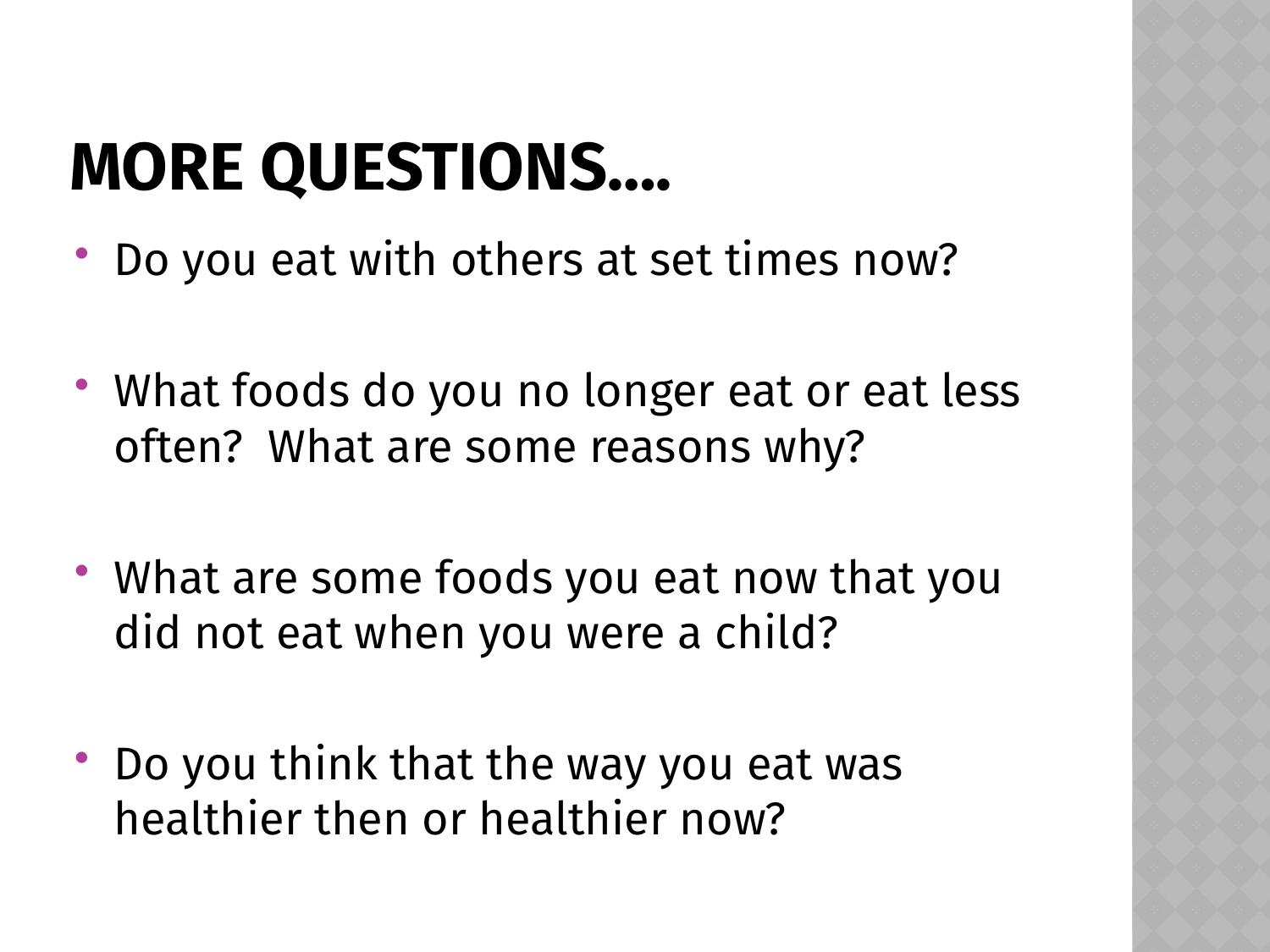

# More questions….
Do you eat with others at set times now?

What foods do you no longer eat or eat less often?  What are some reasons why?

What are some foods you eat now that you did not eat when you were a child?

Do you think that the way you eat was healthier then or healthier now?